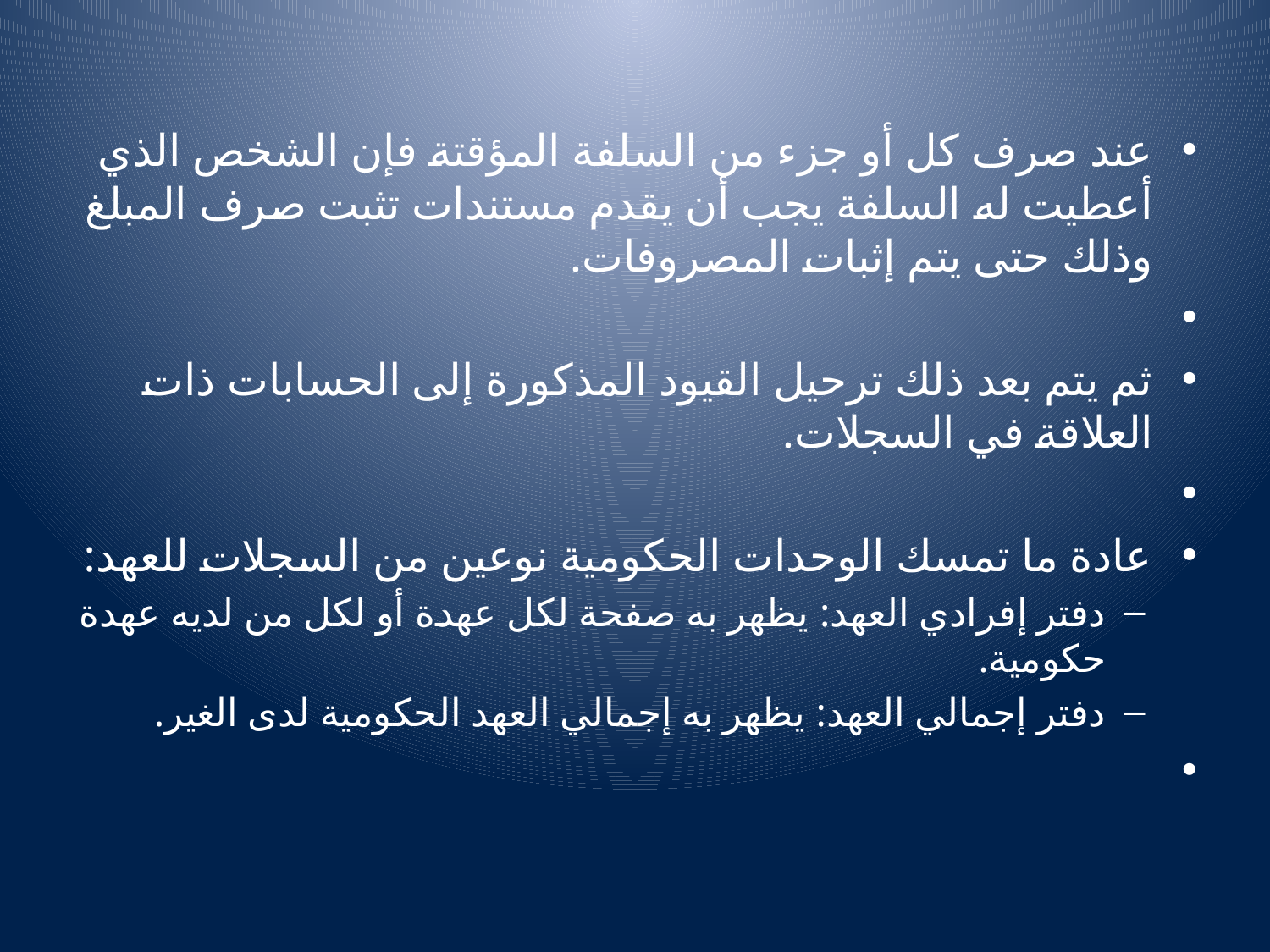

#
عند صرف كل أو جزء من السلفة المؤقتة فإن الشخص الذي أعطيت له السلفة يجب أن يقدم مستندات تثبت صرف المبلغ وذلك حتى يتم إثبات المصروفات.

ثم يتم بعد ذلك ترحيل القيود المذكورة إلى الحسابات ذات العلاقة في السجلات.

عادة ما تمسك الوحدات الحكومية نوعين من السجلات للعهد:
دفتر إفرادي العهد: يظهر به صفحة لكل عهدة أو لكل من لديه عهدة حكومية.
دفتر إجمالي العهد: يظهر به إجمالي العهد الحكومية لدى الغير.